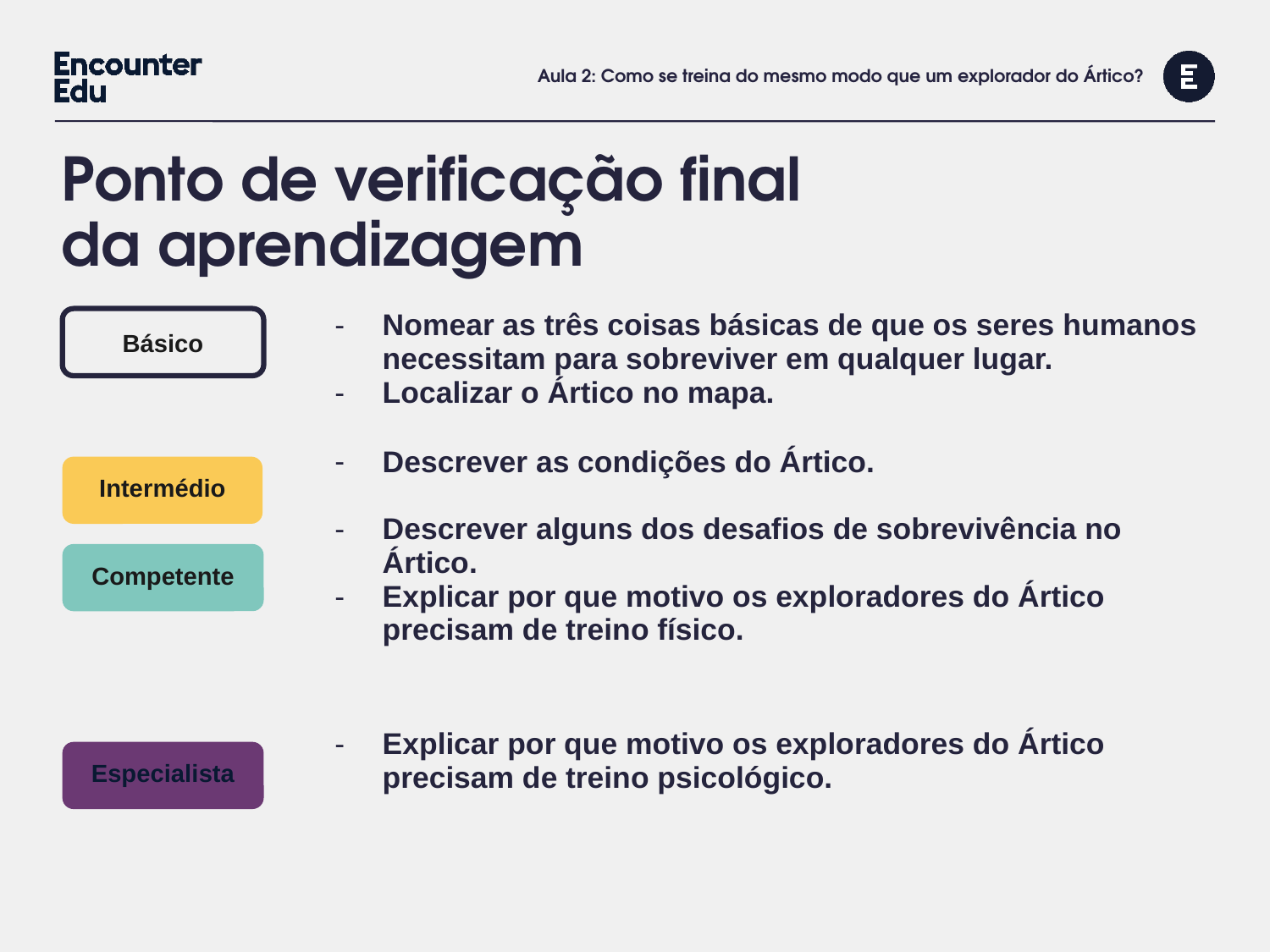

# Aula 2: Como se treina do mesmo modo que um explorador do Ártico?
Ponto de verificação final
da aprendizagem
| Nomear as três coisas básicas de que os seres humanos necessitam para sobreviver em qualquer lugar. Localizar o Ártico no mapa. Descrever as condições do Ártico. Descrever alguns dos desafios de sobrevivência no Ártico. Explicar por que motivo os exploradores do Ártico precisam de treino físico. |
| --- |
| Explicar por que motivo os exploradores do Ártico precisam de treino psicológico. |
|  |
|  |
|  |
Básico
Intermédio
Competente
Especialista